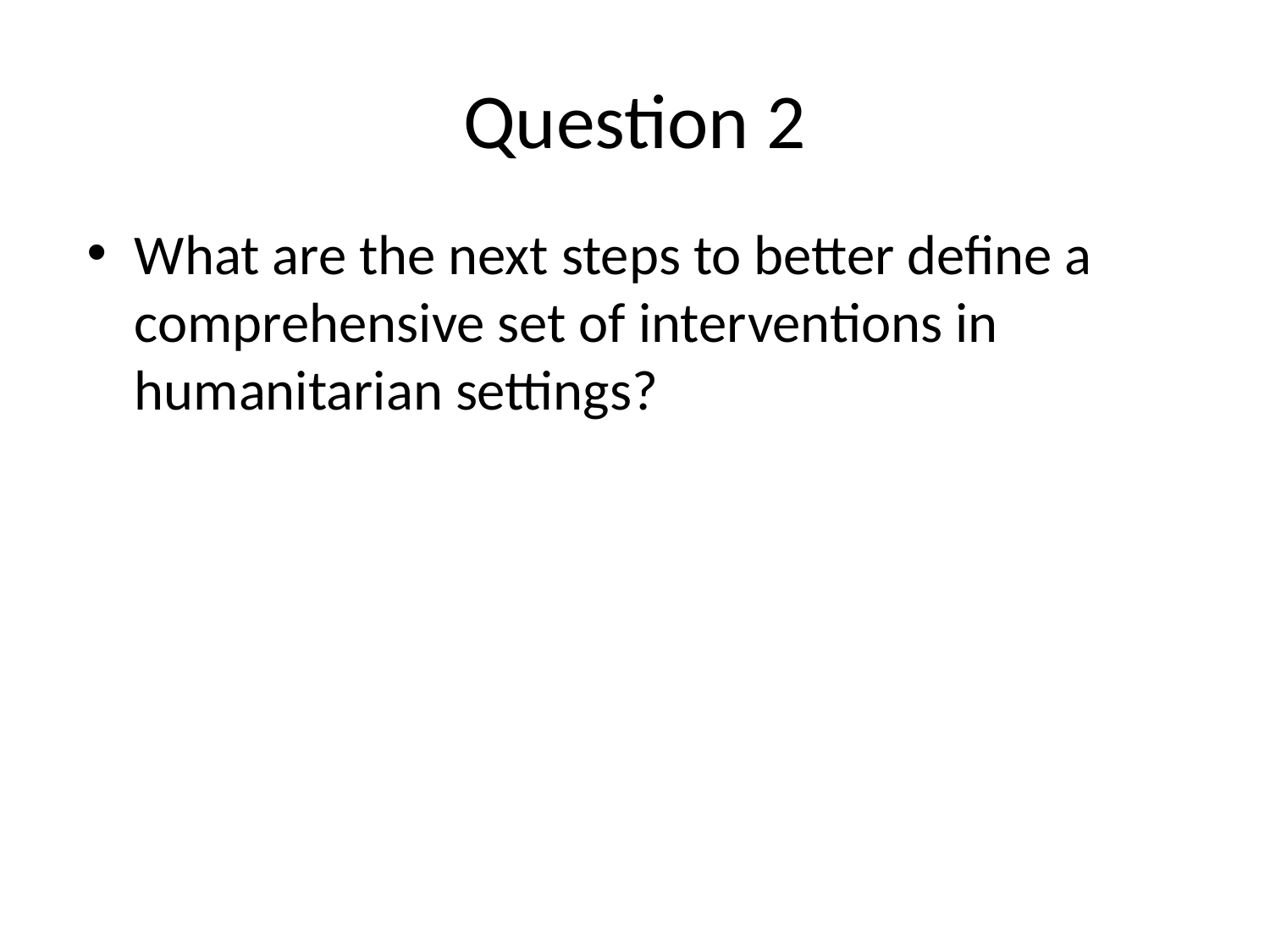

# Question 2
What are the next steps to better define a comprehensive set of interventions in humanitarian settings?